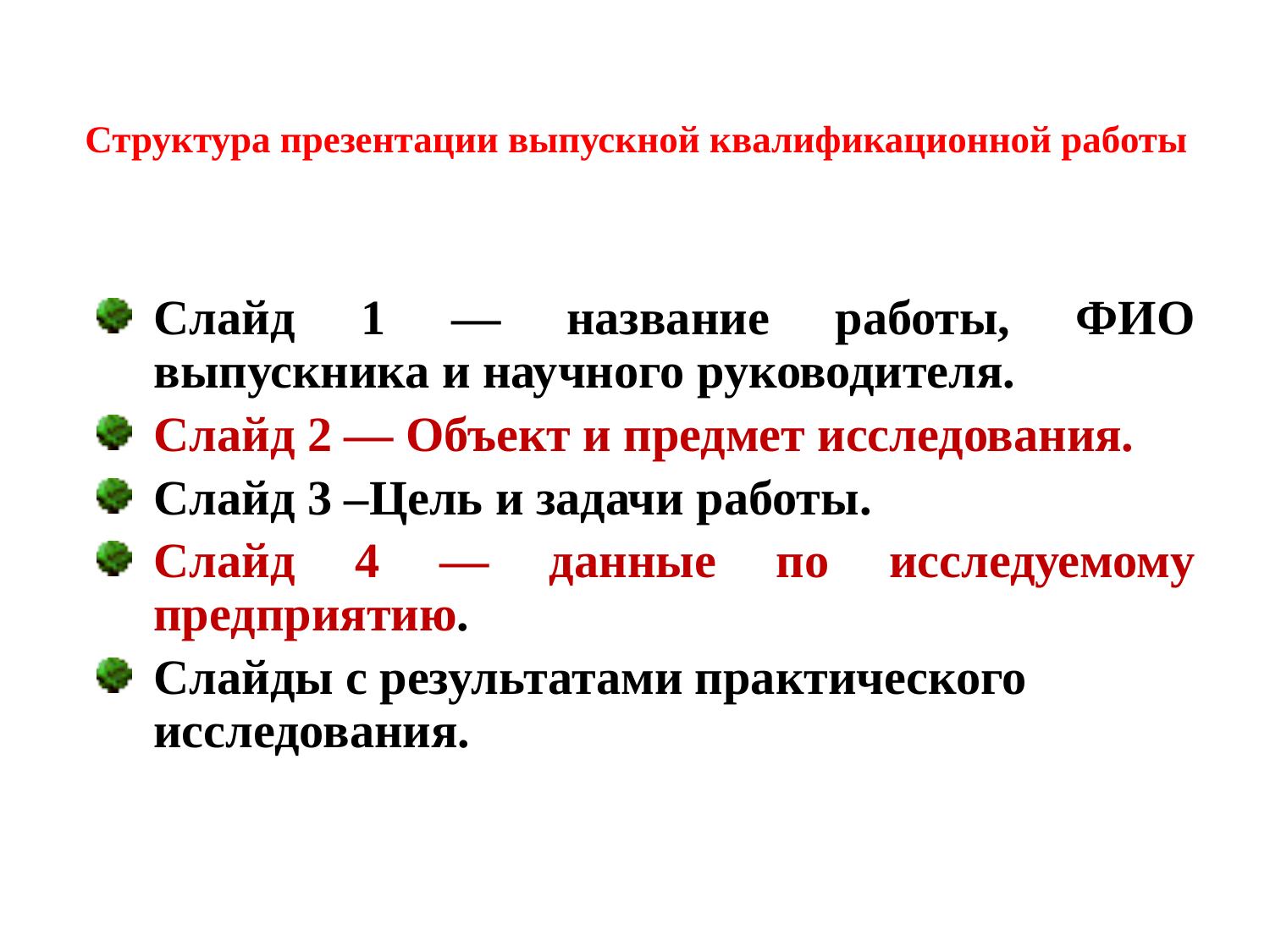

# Структура презентации выпускной квалификационной работы
Слайд 1 — название работы, ФИО выпускника и научного руководителя.
Слайд 2 — Объект и предмет исследования.
Слайд 3 –Цель и задачи работы.
Слайд 4 — данные по исследуемому предприятию.
Слайды с результатами практического исследования.